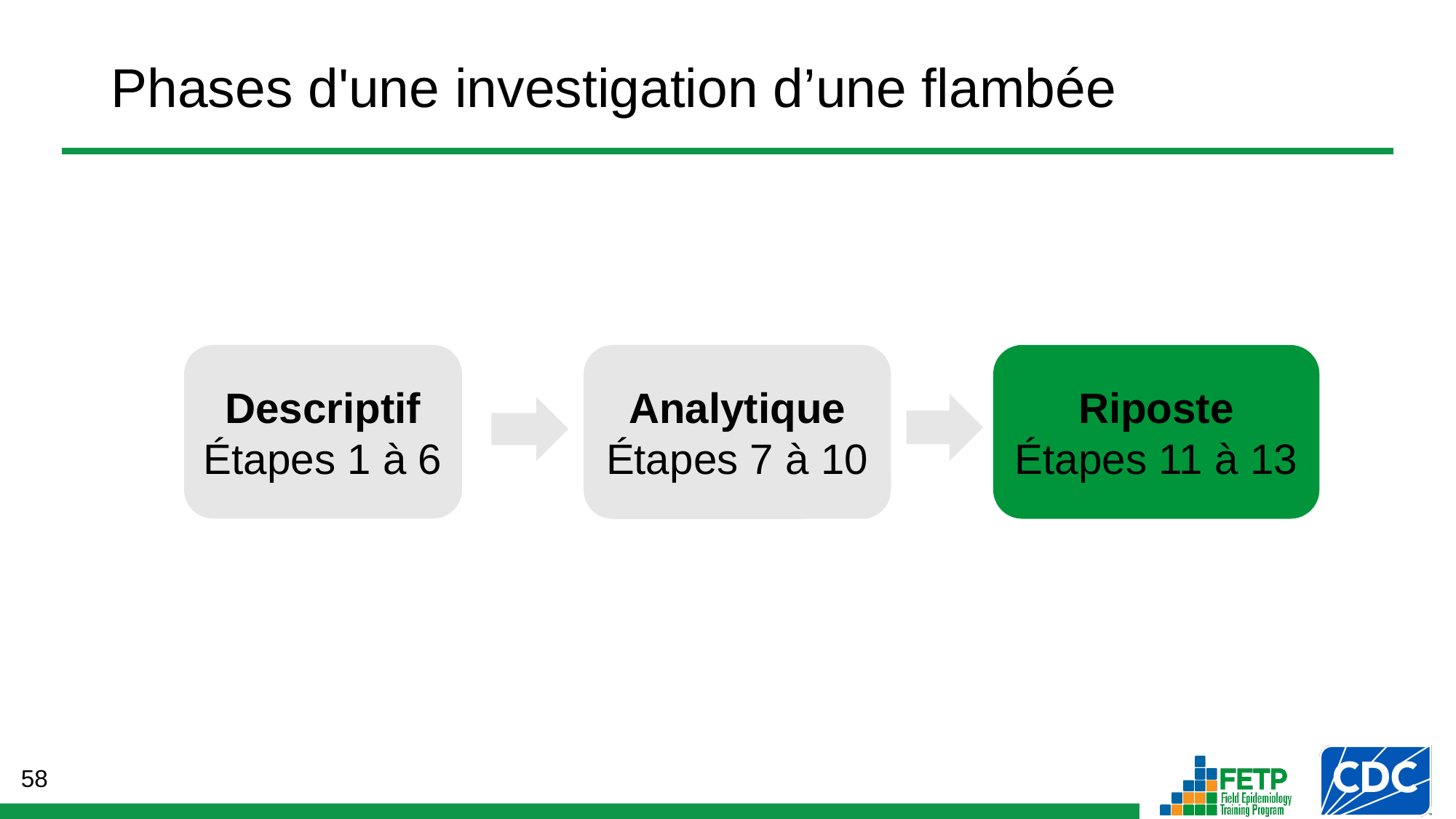

# Phases d'une investigation d’une flambée
Descriptif
Étapes 1 à 6
Analytique
Étapes 7 à 10
Riposte
Étapes 11 à 13